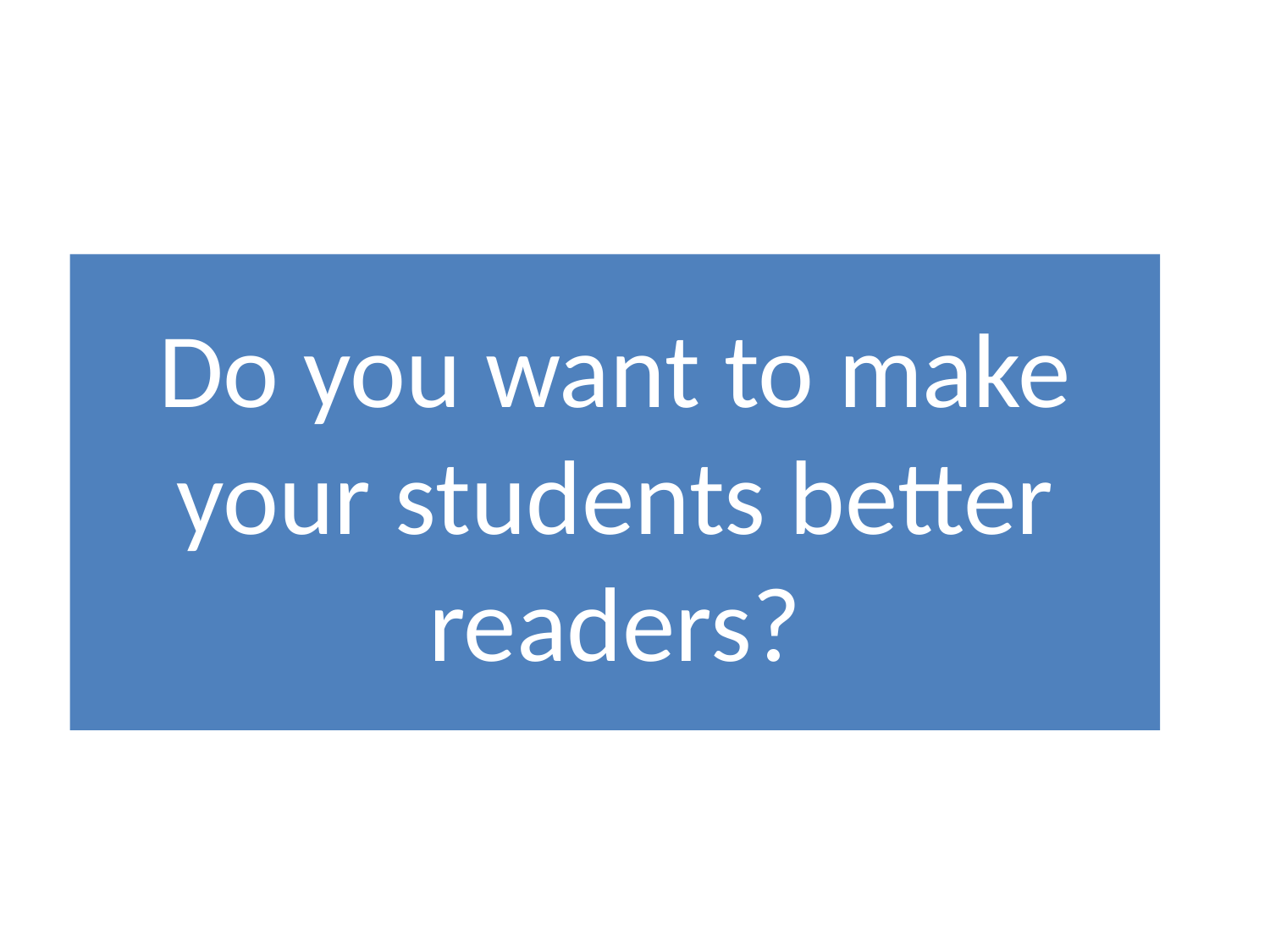

# Do you want to make your students better readers?